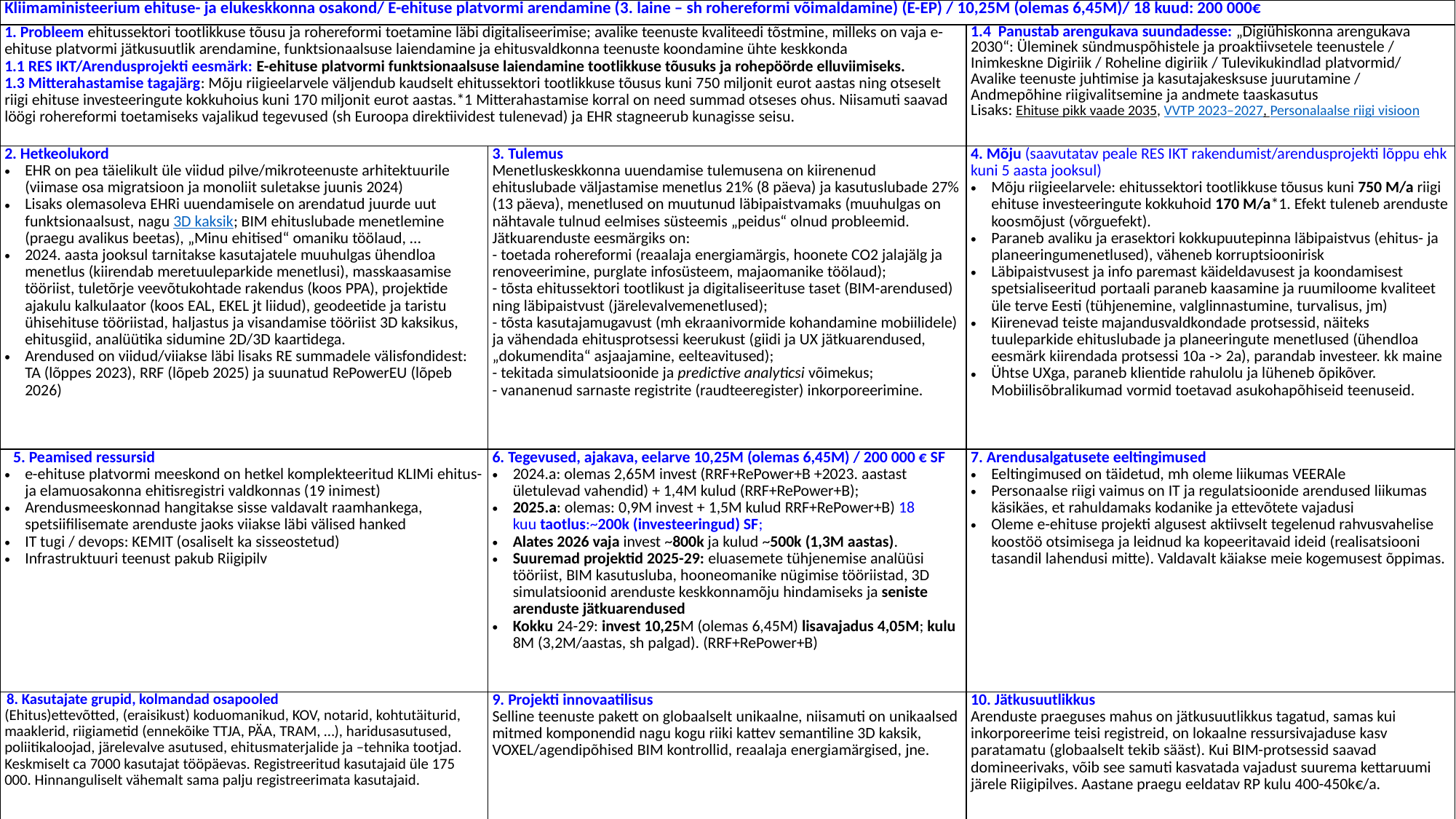

| Kliimaministeerium ehituse- ja elukeskkonna osakond/ E-ehituse platvormi arendamine (3. laine – sh rohereformi võimaldamine) (E-EP) / 10,25M (olemas 6,45M)/ 18 kuud: 200 000€ |  |  |
| --- | --- | --- |
| 1. Probleem ehitussektori tootlikkuse tõusu ja rohereformi toetamine läbi digitaliseerimise; avalike teenuste kvaliteedi tõstmine, milleks on vaja e-ehituse platvormi jätkusuutlik arendamine, funktsionaalsuse laiendamine ja ehitusvaldkonna teenuste koondamine ühte keskkonda 1.1 RES IKT/Arendusprojekti eesmärk: E-ehituse platvormi funktsionaalsuse laiendamine tootlikkuse tõusuks ja rohepöörde elluviimiseks.  1.3 Mitterahastamise tagajärg: Mõju riigieelarvele väljendub kaudselt ehitussektori tootlikkuse tõusus kuni 750 miljonit eurot aastas ning otseselt riigi ehituse investeeringute kokkuhoius kuni 170 miljonit eurot aastas.\*1 Mitterahastamise korral on need summad otseses ohus. Niisamuti saavad löögi rohereformi toetamiseks vajalikud tegevused (sh Euroopa direktiividest tulenevad) ja EHR stagneerub kunagisse seisu. |  | 1.4  Panustab arengukava suundadesse: „Digiühiskonna arengukava 2030“: Üleminek sündmuspõhistele ja proaktiivsetele teenustele / Inimkeskne Digiriik / Roheline digiriik / Tulevikukindlad platvormid/  Avalike teenuste juhtimise ja kasutajakesksuse juurutamine / Andmepõhine riigivalitsemine ja andmete taaskasutus Lisaks: Ehituse pikk vaade 2035, VVTP 2023–2027, Personalaalse riigi visioon |
| 2. Hetkeolukord EHR on pea täielikult üle viidud pilve/mikroteenuste arhitektuurile (viimase osa migratsioon ja monoliit suletakse juunis 2024) Lisaks olemasoleva EHRi uuendamisele on arendatud juurde uut funktsionaalsust, nagu 3D kaksik; BIM ehituslubade menetlemine (praegu avalikus beetas), „Minu ehitised“ omaniku töölaud, … 2024. aasta jooksul tarnitakse kasutajatele muuhulgas ühendloa menetlus (kiirendab meretuuleparkide menetlusi), masskaasamise tööriist, tuletõrje veevõtukohtade rakendus (koos PPA), projektide ajakulu kalkulaator (koos EAL, EKEL jt liidud), geodeetide ja taristu ühisehituse tööriistad, haljastus ja visandamise tööriist 3D kaksikus, ehitusgiid, analüütika sidumine 2D/3D kaartidega. Arendused on viidud/viiakse läbi lisaks RE summadele välisfondidest: TA (lõppes 2023), RRF (lõpeb 2025) ja suunatud RePowerEU (lõpeb 2026) | 3. Tulemus  Menetluskeskkonna uuendamise tulemusena on kiirenenud ehituslubade väljastamise menetlus 21% (8 päeva) ja kasutuslubade 27% (13 päeva), menetlused on muutunud läbipaistvamaks (muuhulgas on nähtavale tulnud eelmises süsteemis „peidus“ olnud probleemid. Jätkuarenduste eesmärgiks on: - toetada rohereformi (reaalaja energiamärgis, hoonete CO2 jalajälg ja renoveerimine, purglate infosüsteem, majaomanike töölaud); - tõsta ehitussektori tootlikust ja digitaliseerituse taset (BIM-arendused) ning läbipaistvust (järelevalvemenetlused); - tõsta kasutajamugavust (mh ekraanivormide kohandamine mobiilidele) ja vähendada ehitusprotsessi keerukust (giidi ja UX jätkuarendused, „dokumendita“ asjaajamine, eelteavitused); - tekitada simulatsioonide ja predictive analyticsi võimekus; - vananenud sarnaste registrite (raudteeregister) inkorporeerimine. | 4. Mõju (saavutatav peale RES IKT rakendumist/arendusprojekti lõppu ehk kuni 5 aasta jooksul) Mõju riigieelarvele: ehitussektori tootlikkuse tõusus kuni 750 M/a riigi ehituse investeeringute kokkuhoid 170 M/a\*1. Efekt tuleneb arenduste koosmõjust (võrguefekt). Paraneb avaliku ja erasektori kokkupuutepinna läbipaistvus (ehitus- ja planeeringumenetlused), väheneb korruptsioonirisk Läbipaistvusest ja info paremast käideldavusest ja koondamisest spetsialiseeritud portaali paraneb kaasamine ja ruumiloome kvaliteet üle terve Eesti (tühjenemine, valglinnastumine, turvalisus, jm) Kiirenevad teiste majandusvaldkondade protsessid, näiteks tuuleparkide ehituslubade ja planeeringute menetlused (ühendloa eesmärk kiirendada protsessi 10a -> 2a), parandab investeer. kk maine Ühtse UXga, paraneb klientide rahulolu ja lüheneb õpikõver. Mobiilisõbralikumad vormid toetavad asukohapõhiseid teenuseid. |
| 5. Peamised ressursid  e-ehituse platvormi meeskond on hetkel komplekteeritud KLIMi ehitus- ja elamuosakonna ehitisregistri valdkonnas (19 inimest) Arendusmeeskonnad hangitakse sisse valdavalt raamhankega, spetsiifilisemate arenduste jaoks viiakse läbi välised hanked IT tugi / devops: KEMIT (osaliselt ka sisseostetud) Infrastruktuuri teenust pakub Riigipilv | 6. Tegevused, ajakava, eelarve 10,25M (olemas 6,45M) / 200 000 € SF 2024.a: olemas 2,65M invest (RRF+RePower+B +2023. aastast ületulevad vahendid) + 1,4M kulud (RRF+RePower+B); 2025.a: olemas: 0,9M invest + 1,5M kulud RRF+RePower+B) 18 kuu taotlus:~200k (investeeringud) SF; Alates 2026 vaja invest ~800k ja kulud ~500k (1,3M aastas). Suuremad projektid 2025-29: eluasemete tühjenemise analüüsi tööriist, BIM kasutusluba, hooneomanike nügimise tööriistad, 3D simulatsioonid arenduste keskkonnamõju hindamiseks ja seniste arenduste jätkuarendused Kokku 24-29: invest 10,25M (olemas 6,45M) lisavajadus 4,05M; kulu 8M (3,2M/aastas, sh palgad). (RRF+RePower+B) | 7. Arendusalgatusete eeltingimused Eeltingimused on täidetud, mh oleme liikumas VEERAle Personaalse riigi vaimus on IT ja regulatsioonide arendused liikumas käsikäes, et rahuldamaks kodanike ja ettevõtete vajadusi Oleme e-ehituse projekti algusest aktiivselt tegelenud rahvusvahelise koostöö otsimisega ja leidnud ka kopeeritavaid ideid (realisatsiooni tasandil lahendusi mitte). Valdavalt käiakse meie kogemusest õppimas. |
| 8. Kasutajate grupid, kolmandad osapooled (Ehitus)ettevõtted, (eraisikust) koduomanikud, KOV, notarid, kohtutäiturid, maaklerid, riigiametid (ennekõike TTJA, PÄA, TRAM, …), haridusasutused, poliitikaloojad, järelevalve asutused, ehitusmaterjalide ja –tehnika tootjad. Keskmiselt ca 7000 kasutajat tööpäevas. Registreeritud kasutajaid üle 175 000. Hinnanguliselt vähemalt sama palju registreerimata kasutajaid. | 9. Projekti innovaatilisus Selline teenuste pakett on globaalselt unikaalne, niisamuti on unikaalsed mitmed komponendid nagu kogu riiki kattev semantiline 3D kaksik, VOXEL/agendipõhised BIM kontrollid, reaalaja energiamärgised, jne. | 10. Jätkusuutlikkus Arenduste praeguses mahus on jätkusuutlikkus tagatud, samas kui inkorporeerime teisi registreid, on lokaalne ressursivajaduse kasv paratamatu (globaalselt tekib sääst). Kui BIM-protsessid saavad domineerivaks, võib see samuti kasvatada vajadust suurema kettaruumi järele Riigipilves. Aastane praegu eeldatav RP kulu 400-450k€/a. |